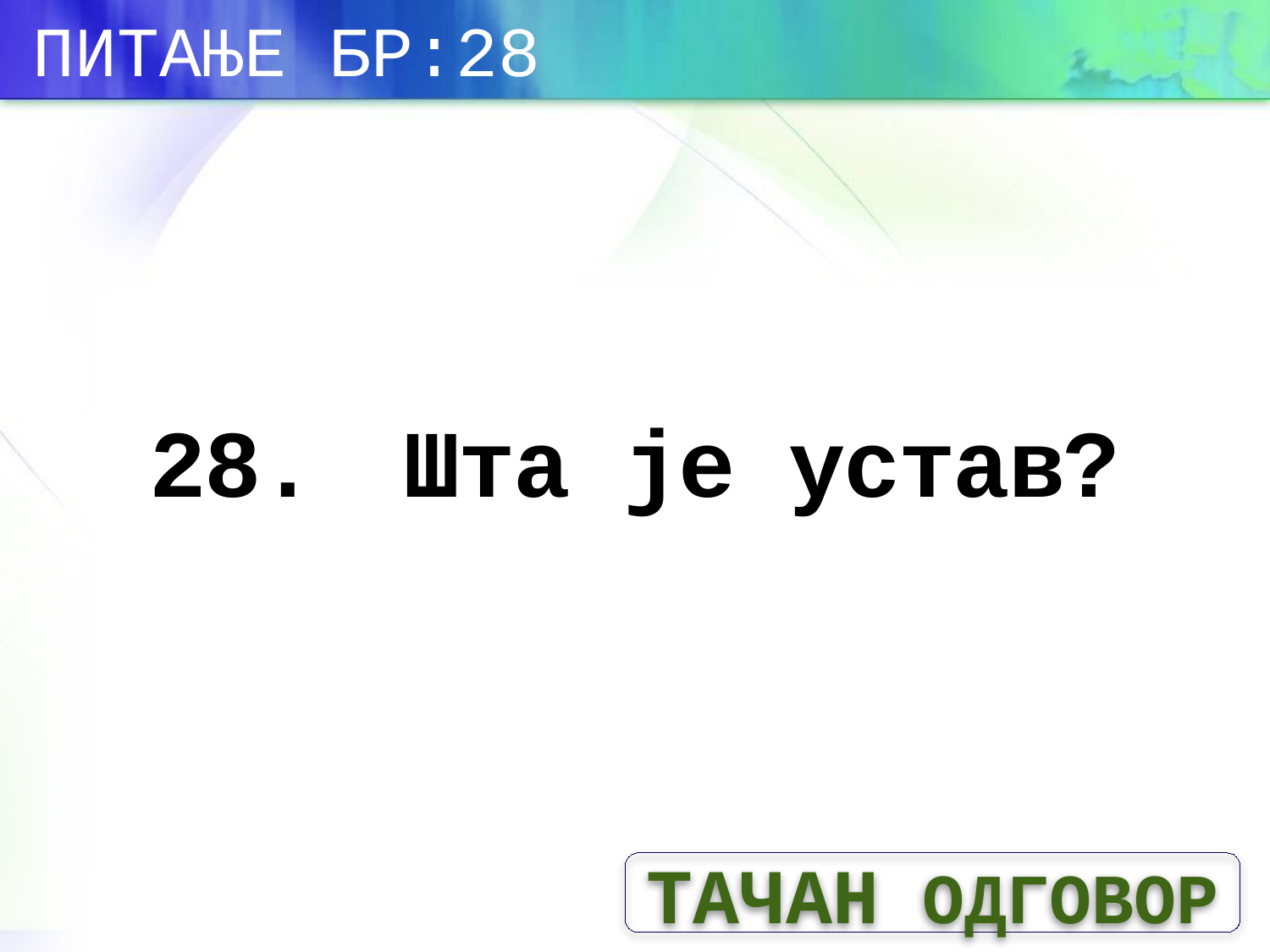

ПИТАЊЕ БР:28
# 28.	Шта је устав?
ТАЧАН ОДГОВОР